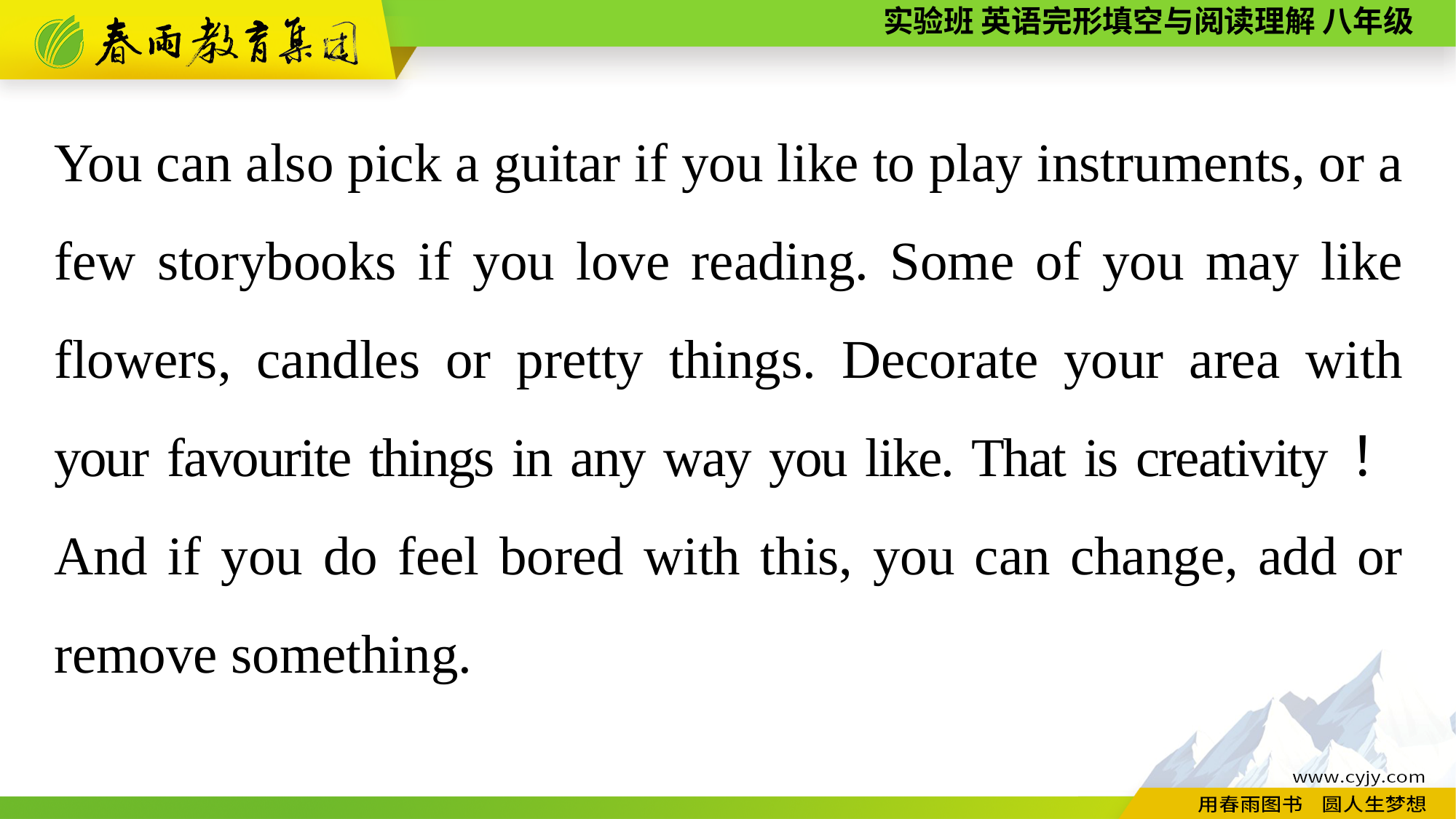

You can also pick a guitar if you like to play instruments, or a few storybooks if you love reading. Some of you may like flowers, candles or pretty things. Decorate your area with your favourite things in any way you like. That is creativity！ And if you do feel bored with this, you can change, add or remove something.